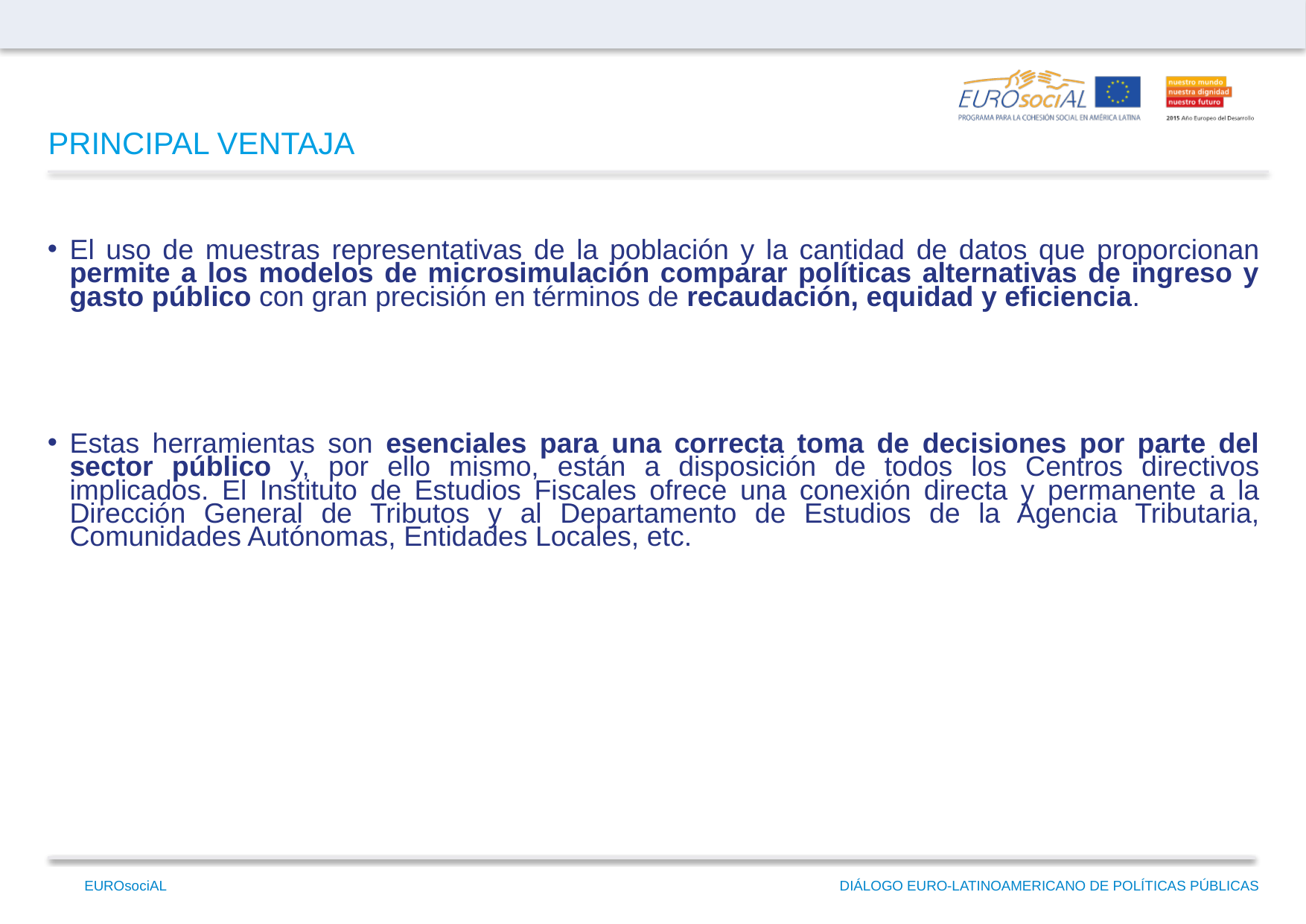

PRINCIPAL VENTAJA

El uso de muestras representativas de la población y la cantidad de datos que proporcionan permite a los modelos de microsimulación comparar políticas alternativas de ingreso y gasto público con gran precisión en términos de recaudación, equidad y eficiencia.

Estas herramientas son esenciales para una correcta toma de decisiones por parte del sector público y, por ello mismo, están a disposición de todos los Centros directivos implicados. El Instituto de Estudios Fiscales ofrece una conexión directa y permanente a la Dirección General de Tributos y al Departamento de Estudios de la Agencia Tributaria, Comunidades Autónomas, Entidades Locales, etc.